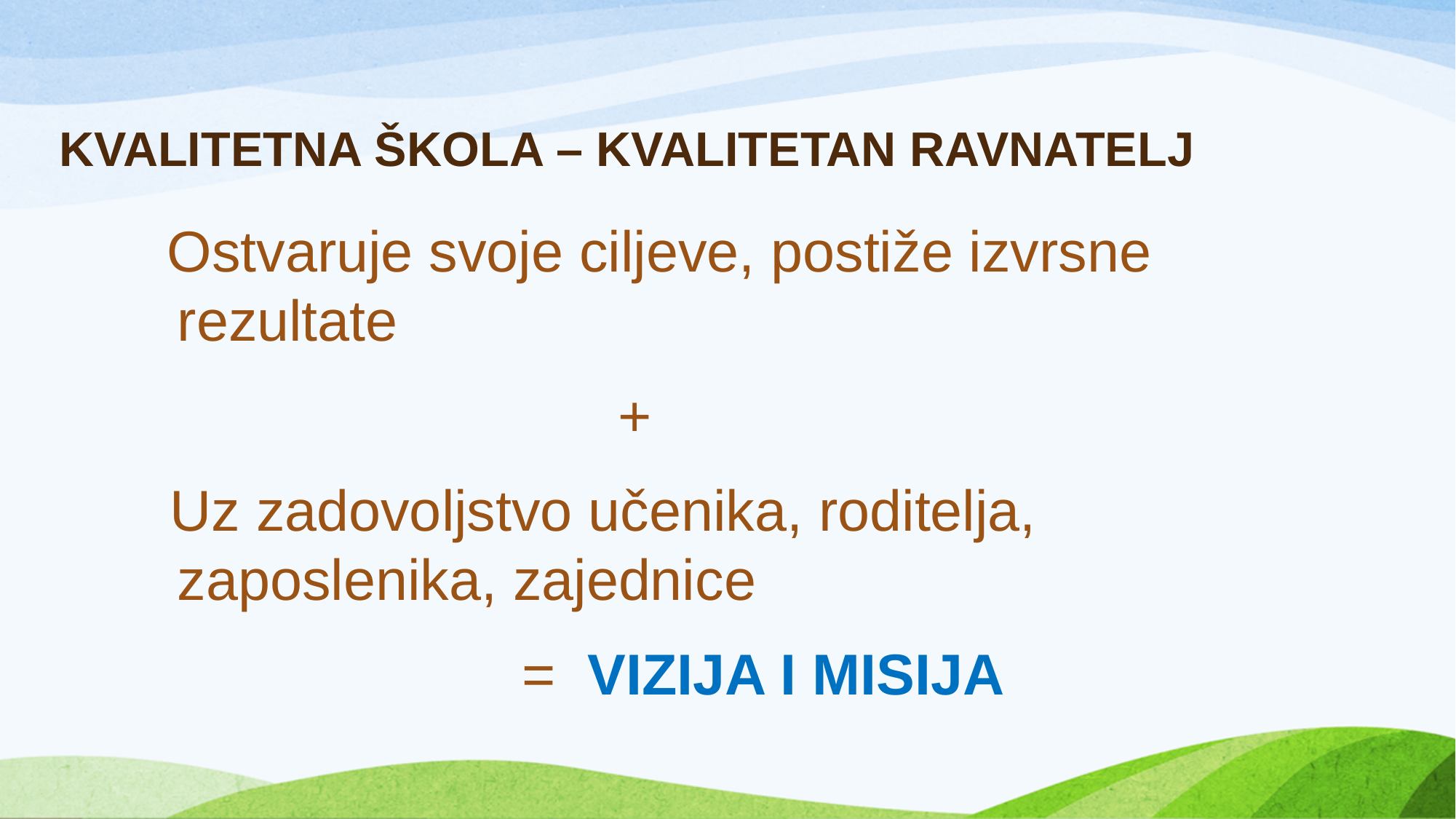

# KVALITETNA ŠKOLA – KVALITETAN RAVNATELJ
   Ostvaruje svoje ciljeve, postiže izvrsne rezultate
                              +
  Uz zadovoljstvo učenika, roditelja, zaposlenika, zajednice
                        =  VIZIJA I MISIJA